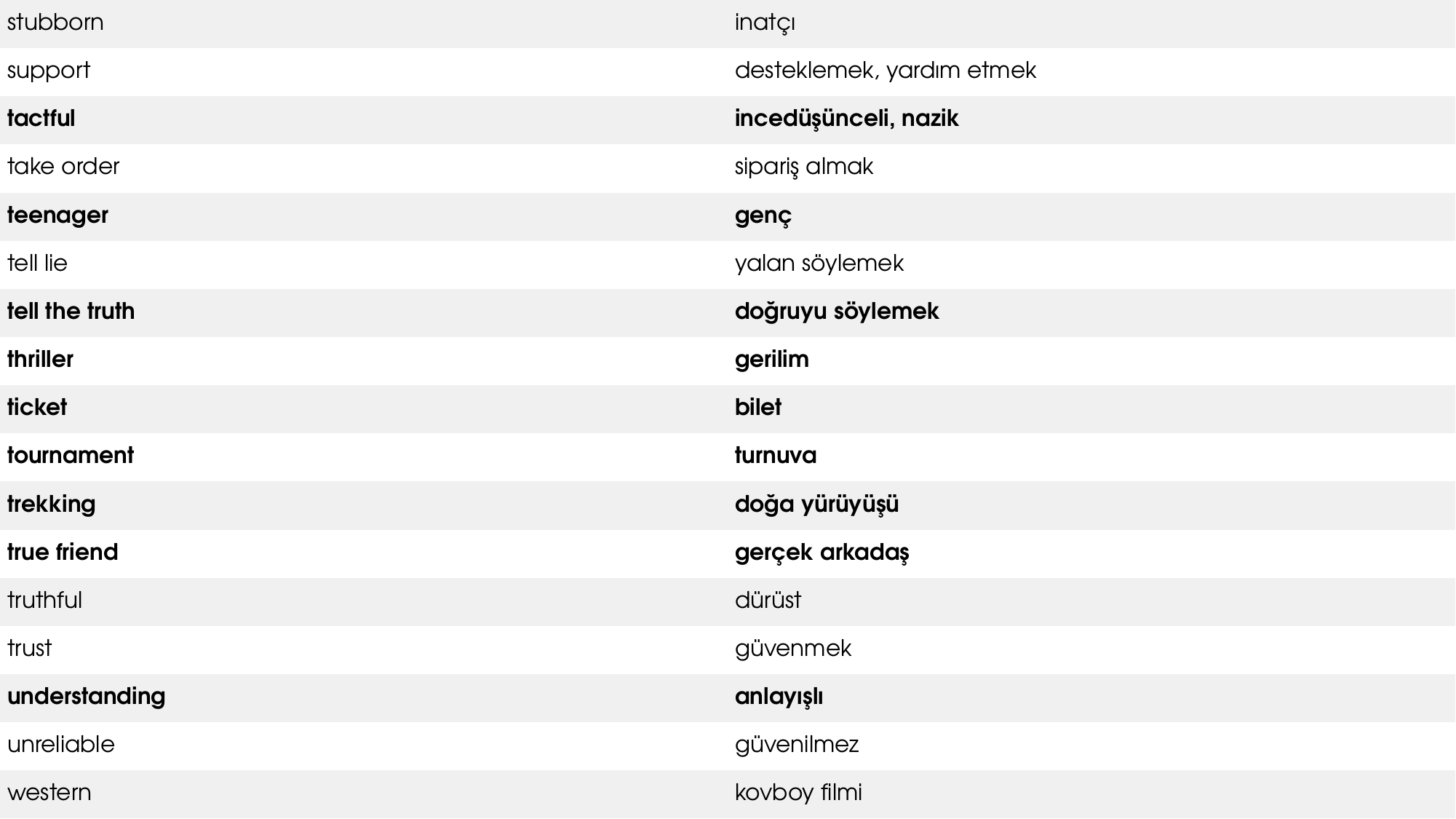

| stubborn | inatçı |
| --- | --- |
| support | desteklemek, yardım etmek |
| tactful | incedüşünceli, nazik |
| take order | sipariş almak |
| teenager | genç |
| tell lie | yalan söylemek |
| tell the truth | doğruyu söylemek |
| thriller | gerilim |
| ticket | bilet |
| tournament | turnuva |
| trekking | doğa yürüyüşü |
| true friend | gerçek arkadaş |
| truthful | dürüst |
| trust | güvenmek |
| understanding | anlayışlı |
| unreliable | güvenilmez |
| western | kovboy filmi |